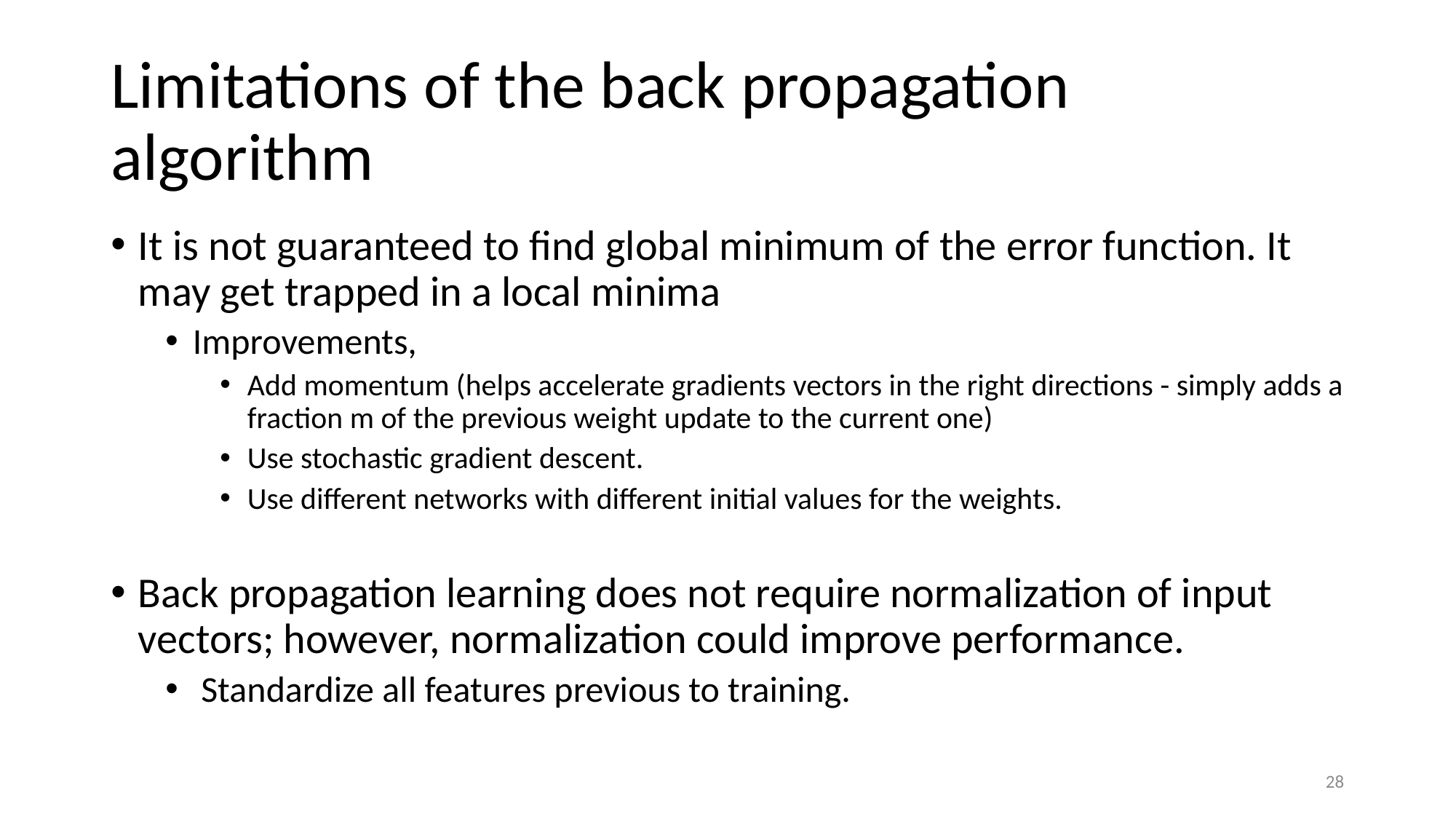

# Limitations of the back propagation algorithm
It is not guaranteed to find global minimum of the error function. It may get trapped in a local minima
Improvements,
Add momentum (helps accelerate gradients vectors in the right directions - simply adds a fraction m of the previous weight update to the current one)
Use stochastic gradient descent.
Use different networks with different initial values for the weights.

Back propagation learning does not require normalization of input vectors; however, normalization could improve performance.
 Standardize all features previous to training.

28